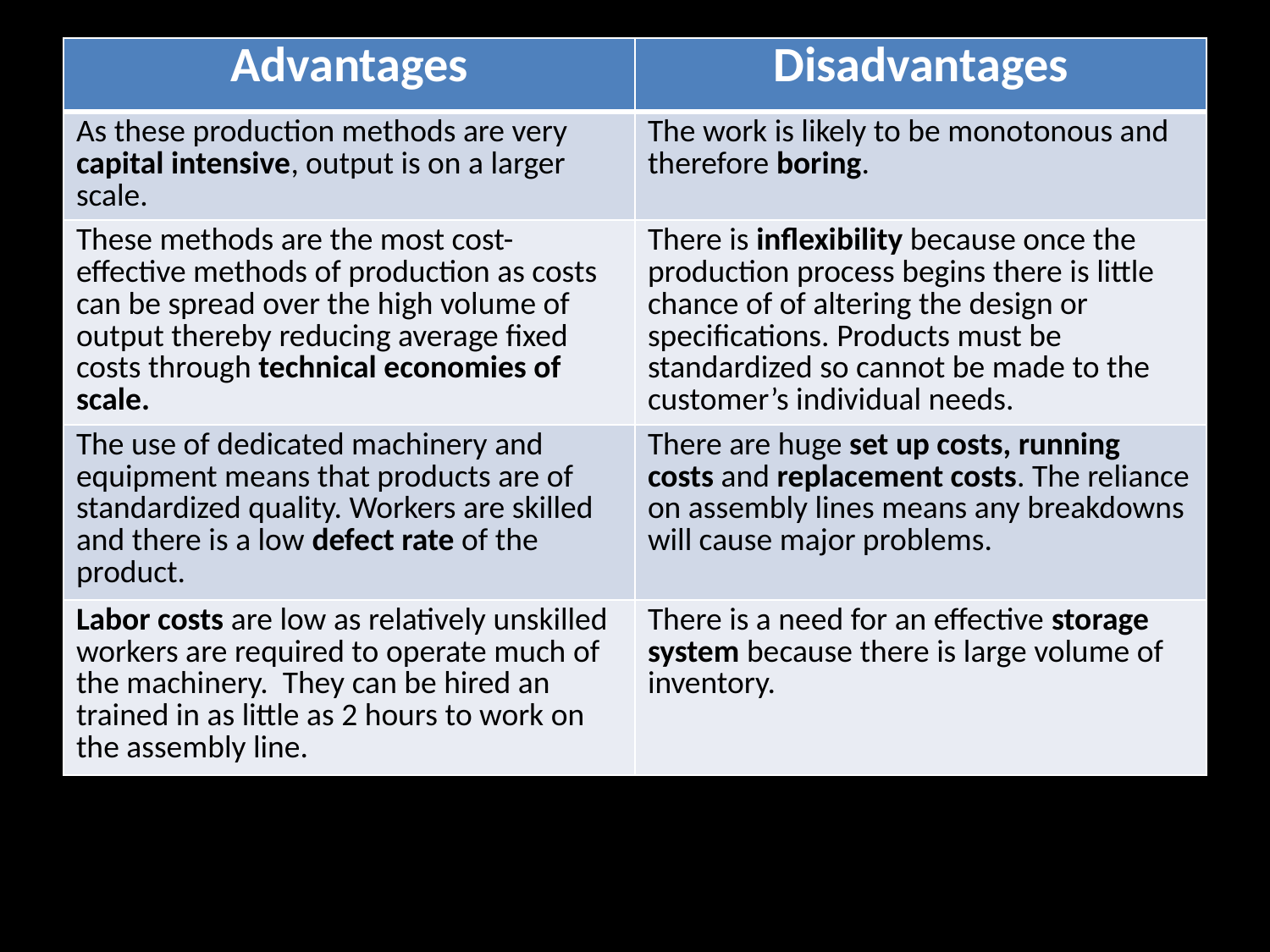

#
| Advantages | Disadvantages |
| --- | --- |
| As these production methods are very capital intensive, output is on a larger scale. | The work is likely to be monotonous and therefore boring. |
| These methods are the most cost-effective methods of production as costs can be spread over the high volume of output thereby reducing average fixed costs through technical economies of scale. | There is inflexibility because once the production process begins there is little chance of of altering the design or specifications. Products must be standardized so cannot be made to the customer’s individual needs. |
| The use of dedicated machinery and equipment means that products are of standardized quality. Workers are skilled and there is a low defect rate of the product. | There are huge set up costs, running costs and replacement costs. The reliance on assembly lines means any breakdowns will cause major problems. |
| Labor costs are low as relatively unskilled workers are required to operate much of the machinery. They can be hired an trained in as little as 2 hours to work on the assembly line. | There is a need for an effective storage system because there is large volume of inventory. |